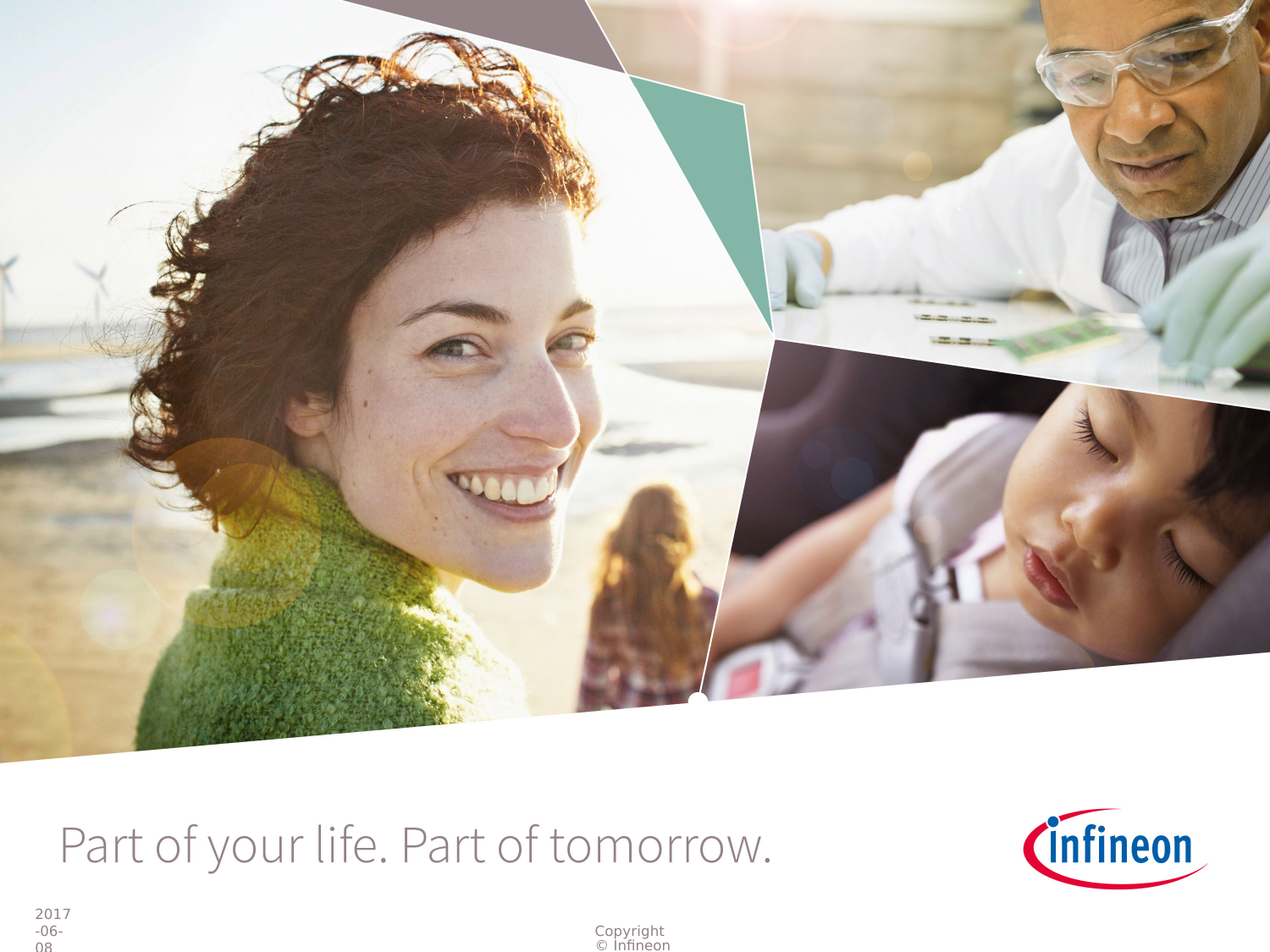

2017-06-08
Copyright © Infineon Technologies AG 2018. All rights reserved.
11